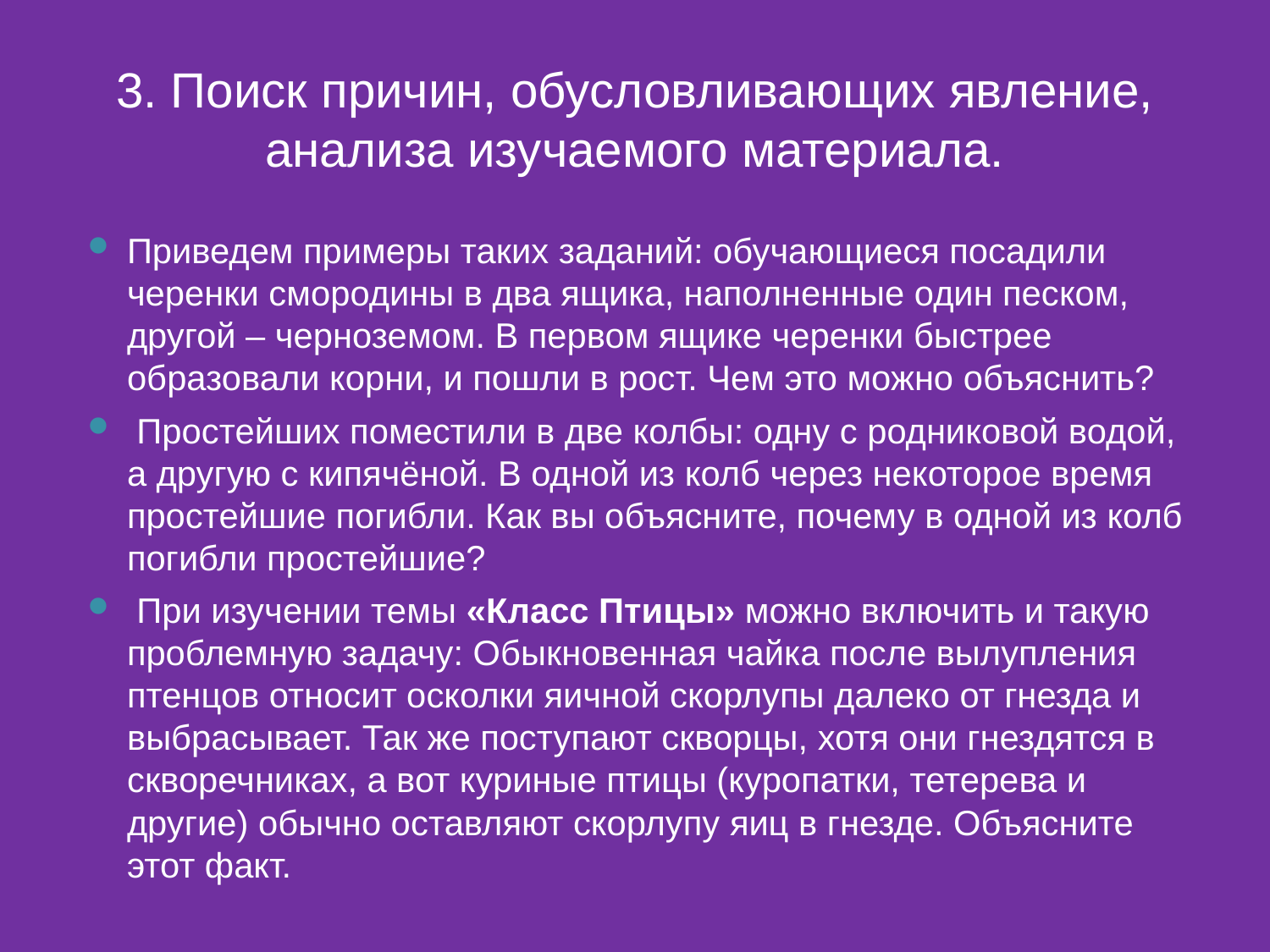

# 3. Поиск причин, обусловливающих явление, анализа изучаемого материала.
Приведем примеры таких заданий: обучающиеся посадили черенки смородины в два ящика, наполненные один песком, другой – черноземом. В первом ящике черенки быстрее образовали корни, и пошли в рост. Чем это можно объяснить?
 Простейших поместили в две колбы: одну с родниковой водой, а другую с кипячёной. В одной из колб через некоторое время простейшие погибли. Как вы объясните, почему в одной из колб погибли простейшие?
 При изучении темы «Класс Птицы» можно включить и такую проблемную задачу: Обыкновенная чайка после вылупления птенцов относит осколки яичной скорлупы далеко от гнезда и выбрасывает. Так же поступают скворцы, хотя они гнездятся в скворечниках, а вот куриные птицы (куропатки, тетерева и другие) обычно оставляют скорлупу яиц в гнезде. Объясните этот факт.